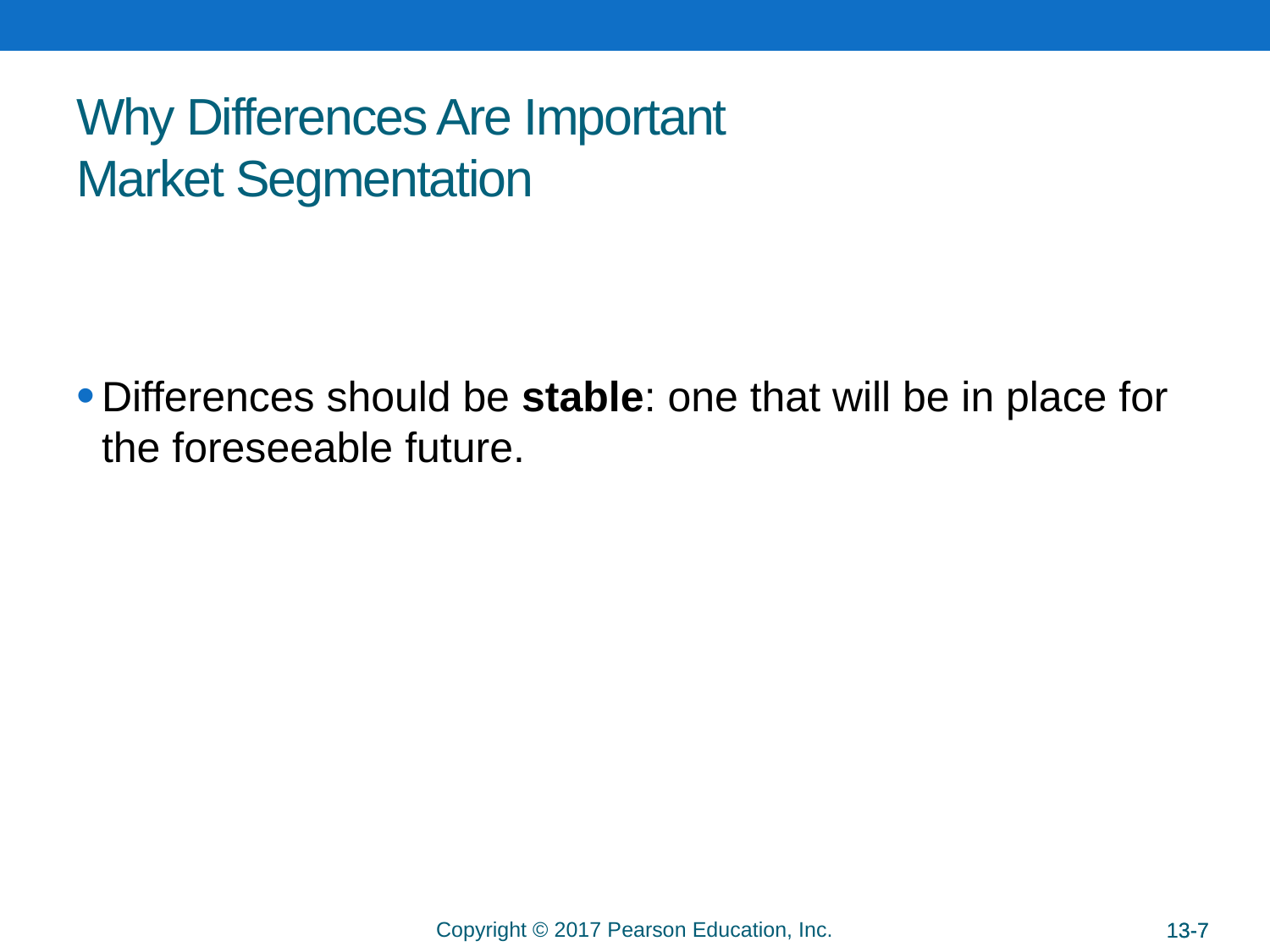

# Why Differences Are Important Market Segmentation
Differences should be stable: one that will be in place for the foreseeable future.